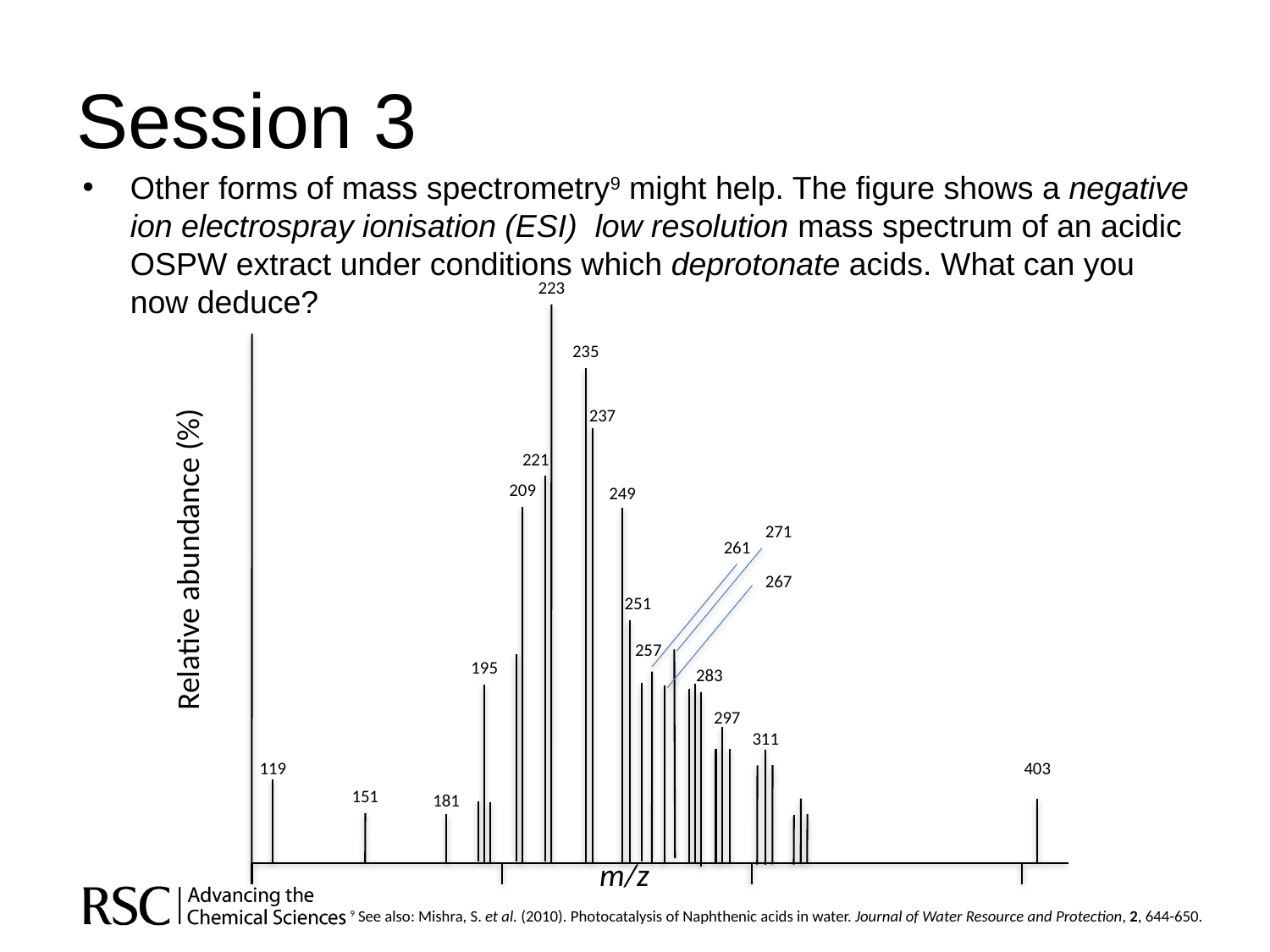

# Session 3
Other forms of mass spectrometry9 might help. The figure shows a negative ion electrospray ionisation (ESI)  low resolution mass spectrum of an acidic OSPW extract under conditions which deprotonate acids. What can you now deduce?

223
235
237
221
209
249
271
261
267
251
257
195
283
297
311
119
403
151
181
Relative abundance (%)
m/z
9 See also: Mishra, S. et al. (2010). Photocatalysis of Naphthenic acids in water. Journal of Water Resource and Protection, 2, 644-650.